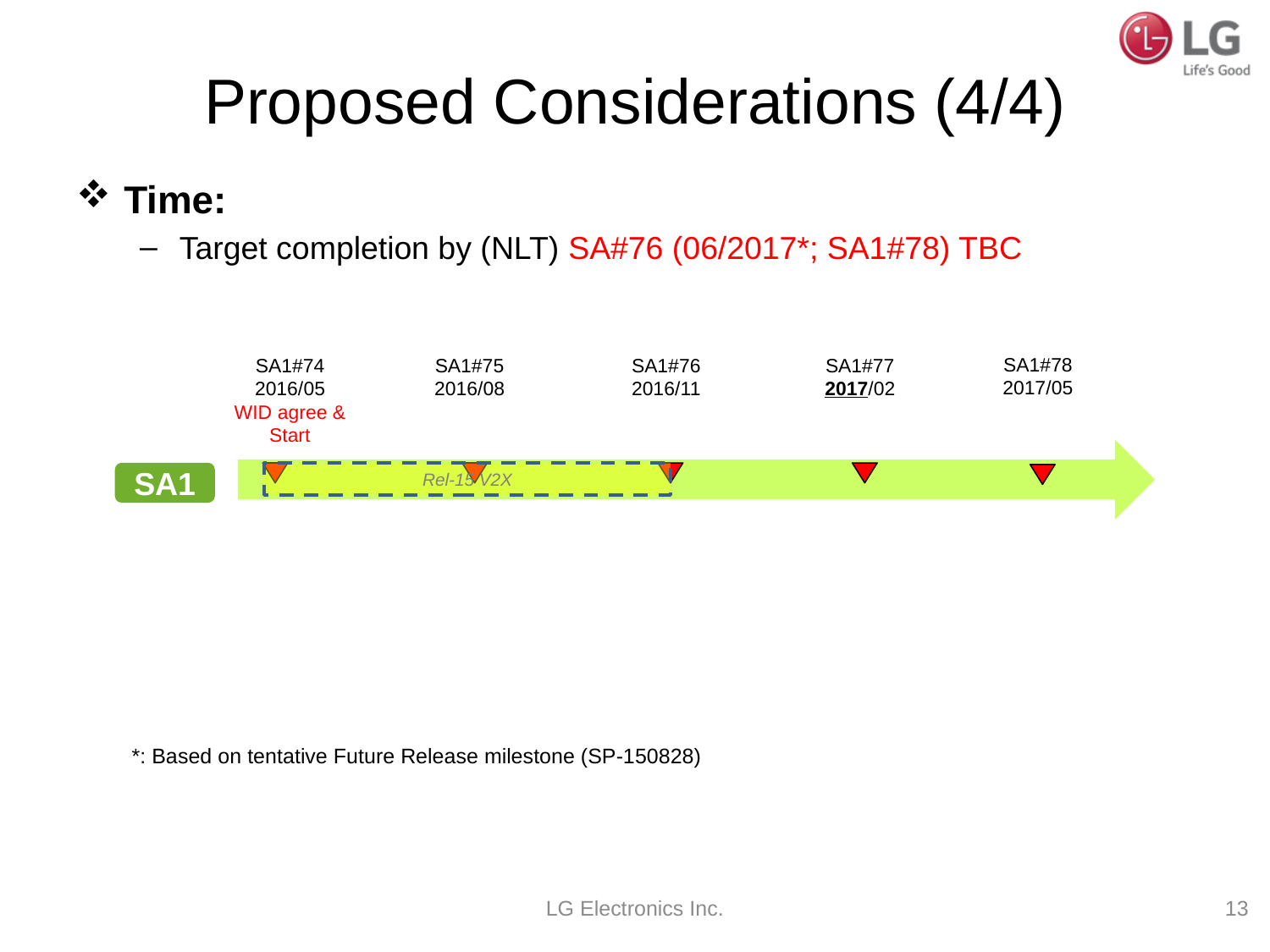

# Proposed Considerations (4/4)
Time:
Target completion by (NLT) SA#76 (06/2017*; SA1#78) TBC
SA1#78
2017/05

SA1#74
2016/05
WID agree &
Start
SA1#75
2016/08
SA1#76
2016/11

SA1#77
2017/02

SA1

Rel-15 V2X

*: Based on tentative Future Release milestone (SP-150828)
LG Electronics Inc.
13